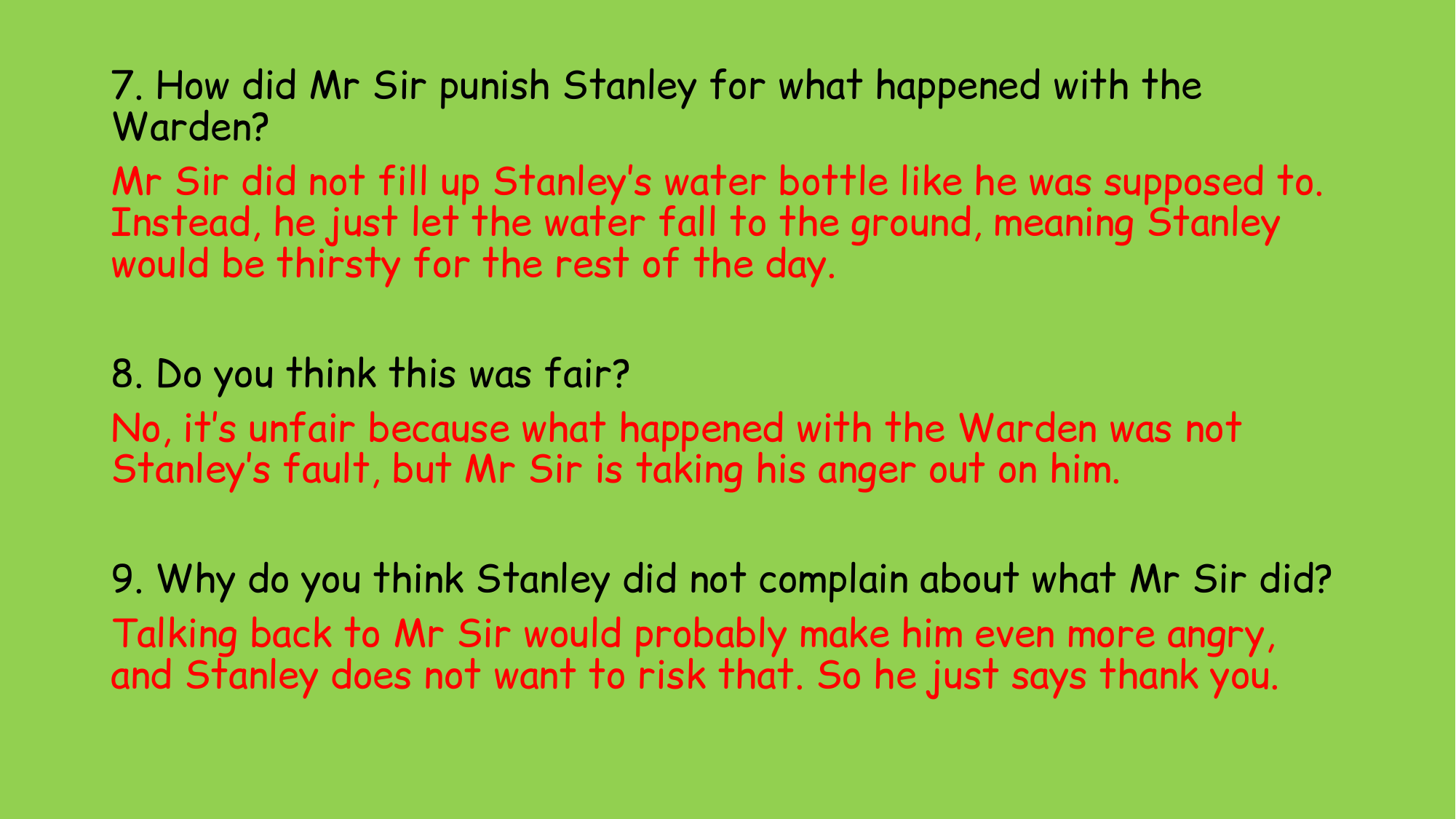

7. How did Mr Sir punish Stanley for what happened with the Warden?
Mr Sir did not fill up Stanley’s water bottle like he was supposed to. Instead, he just let the water fall to the ground, meaning Stanley would be thirsty for the rest of the day.

8. Do you think this was fair?
No, it’s unfair because what happened with the Warden was not Stanley’s fault, but Mr Sir is taking his anger out on him.

9. Why do you think Stanley did not complain about what Mr Sir did?
Talking back to Mr Sir would probably make him even more angry, and Stanley does not want to risk that. So he just says thank you.